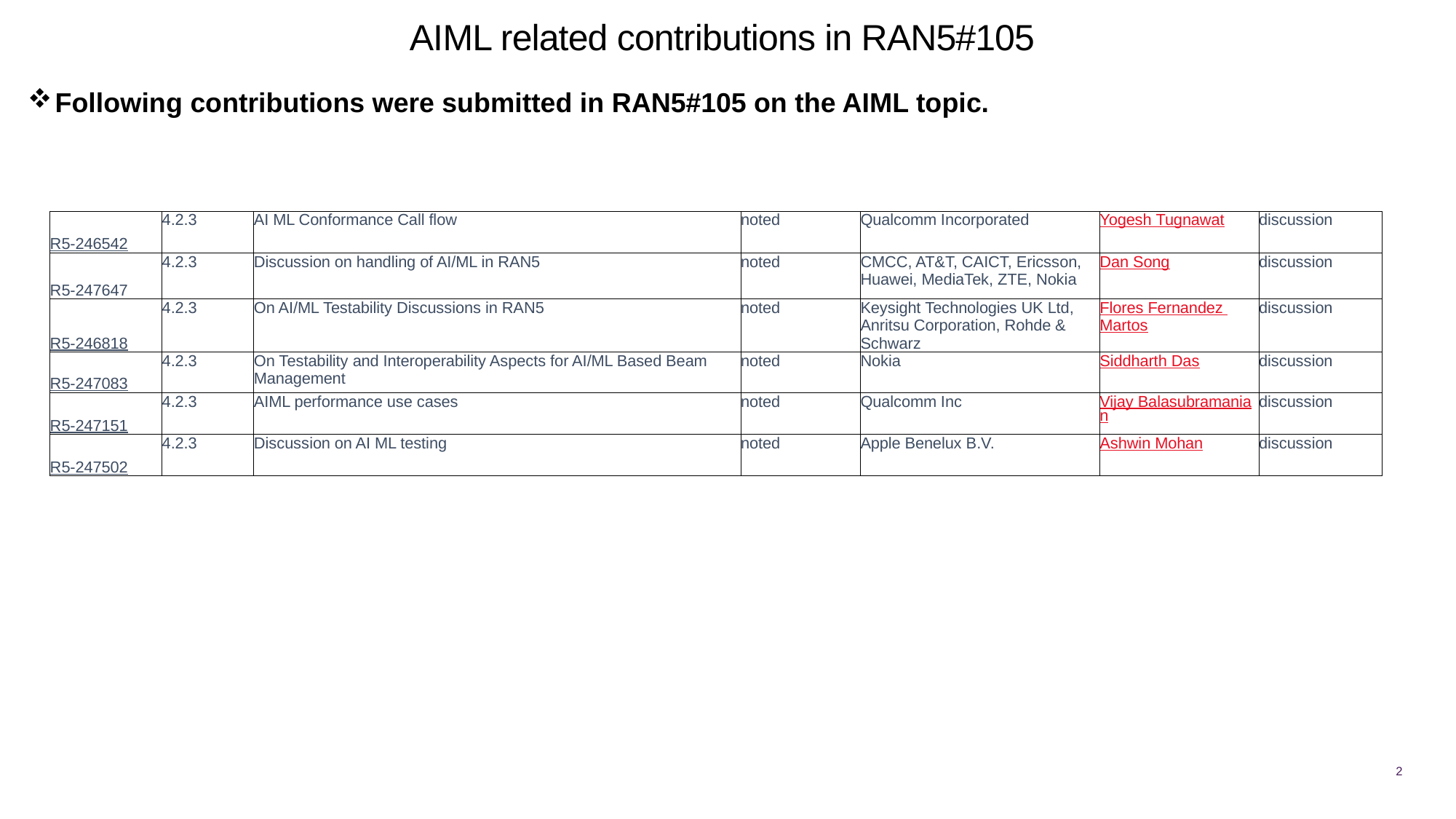

AIML related contributions in RAN5#105
Following contributions were submitted in RAN5#105 on the AIML topic.

| R5-246542 | 4.2.3 | AI ML Conformance Call flow | noted | Qualcomm Incorporated | Yogesh Tugnawat | discussion |
| --- | --- | --- | --- | --- | --- | --- |
| R5-247647 | 4.2.3 | Discussion on handling of AI/ML in RAN5 | noted | CMCC, AT&T, CAICT, Ericsson, Huawei, MediaTek, ZTE, Nokia | Dan Song | discussion |
| R5-246818 | 4.2.3 | On AI/ML Testability Discussions in RAN5 | noted | Keysight Technologies UK Ltd, Anritsu Corporation, Rohde & Schwarz | Flores Fernandez Martos | discussion |
| R5-247083 | 4.2.3 | On Testability and Interoperability Aspects for AI/ML Based Beam Management | noted | Nokia | Siddharth Das | discussion |
| R5-247151 | 4.2.3 | AIML performance use cases | noted | Qualcomm Inc | Vijay Balasubramanian | discussion |
| R5-247502 | 4.2.3 | Discussion on AI ML testing | noted | Apple Benelux B.V. | Ashwin Mohan | discussion |